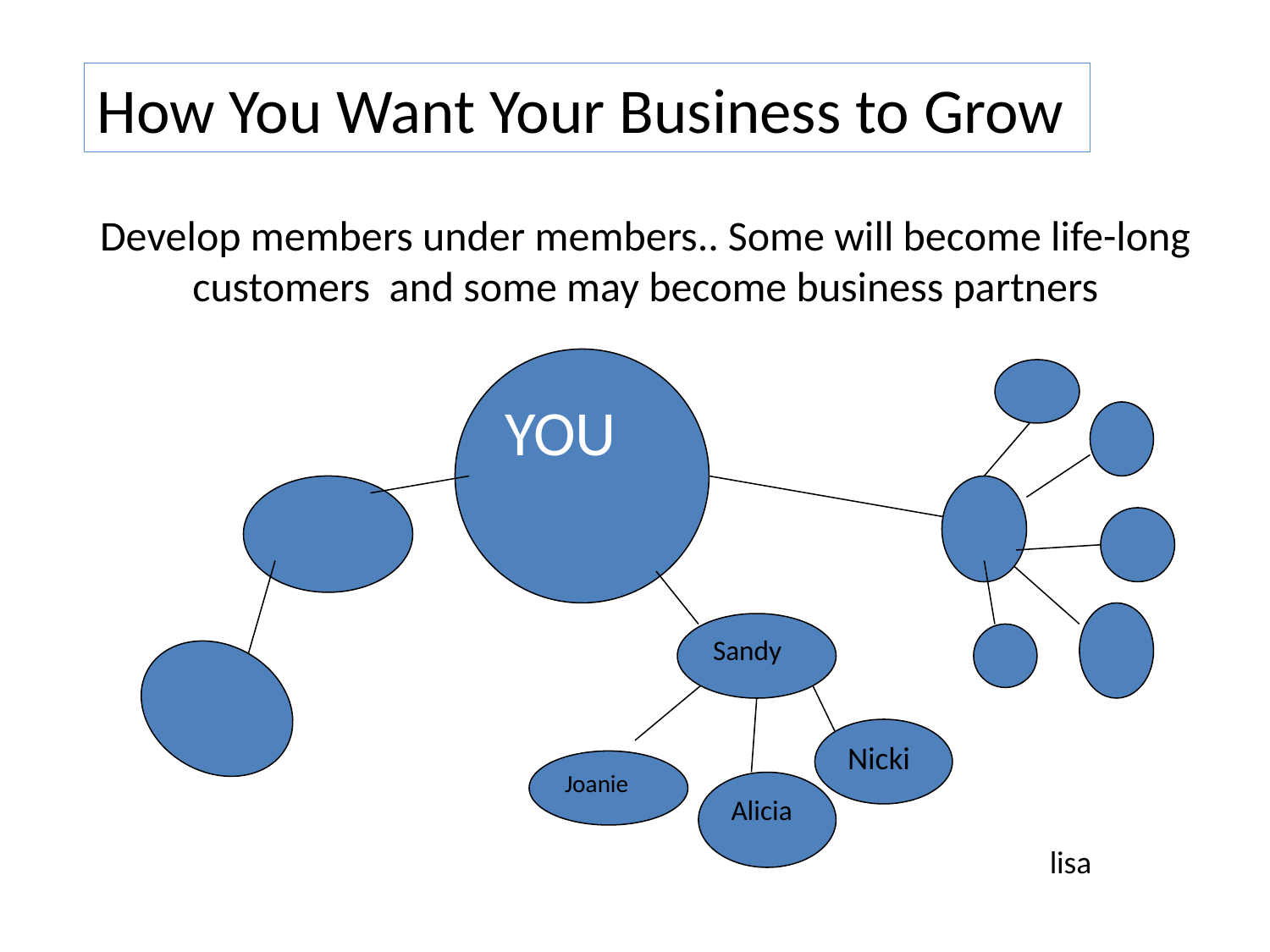

How You Want Your Business to Grow
# Develop members under members.. Some will become life-long customers  and some may become business partners

YOU

Sandy

Nicki
Joanie
Alicia
lisa